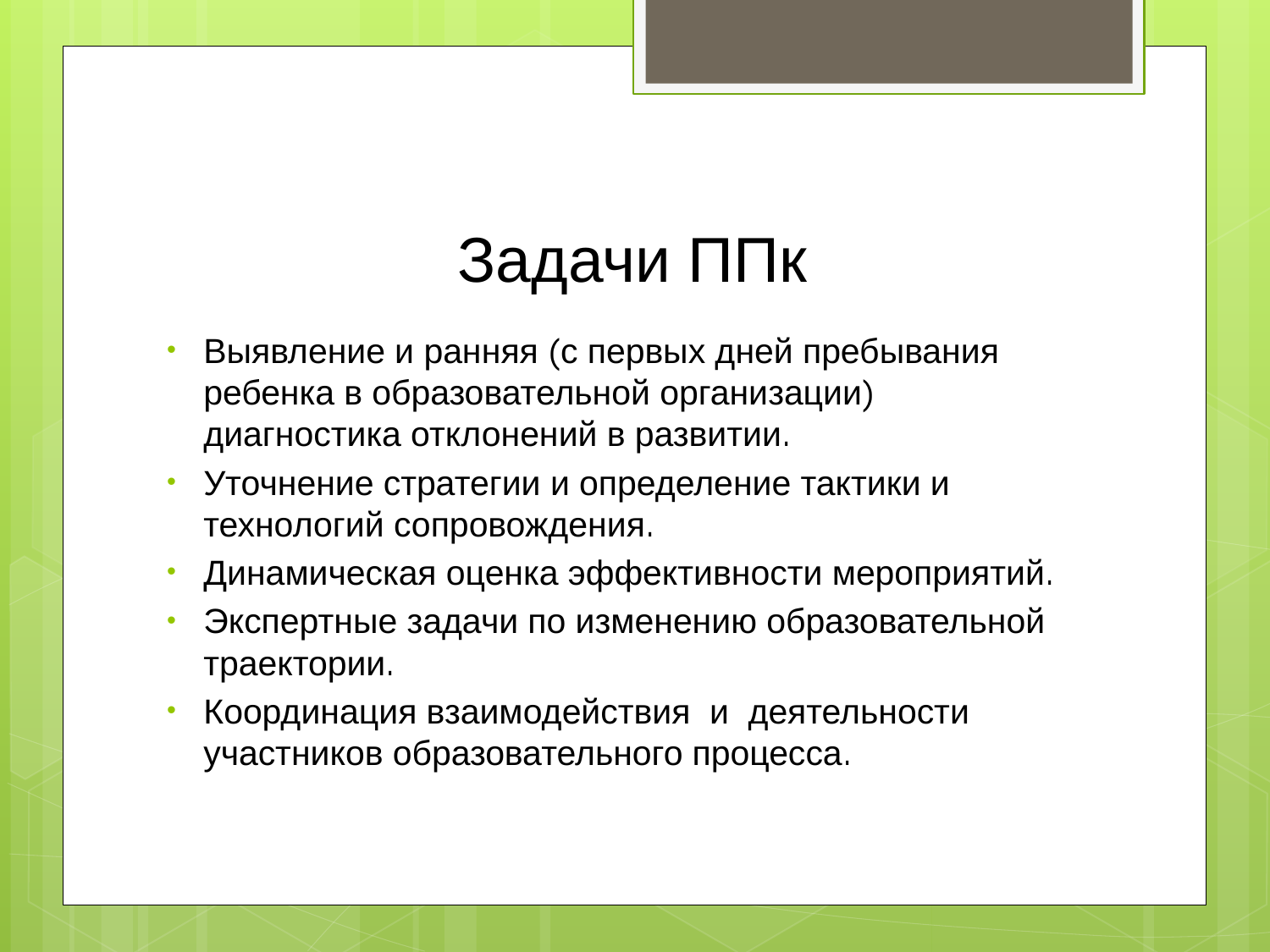

# Задачи ППк
Выявление и ранняя (с первых дней пребывания ребенка в образовательной организации) диагностика отклонений в развитии.
Уточнение стратегии и определение тактики и технологий сопровождения.
Динамическая оценка эффективности мероприятий.
Экспертные задачи по изменению образовательной траектории.
Координация взаимодействия  и  деятельности участников образовательного процесса.